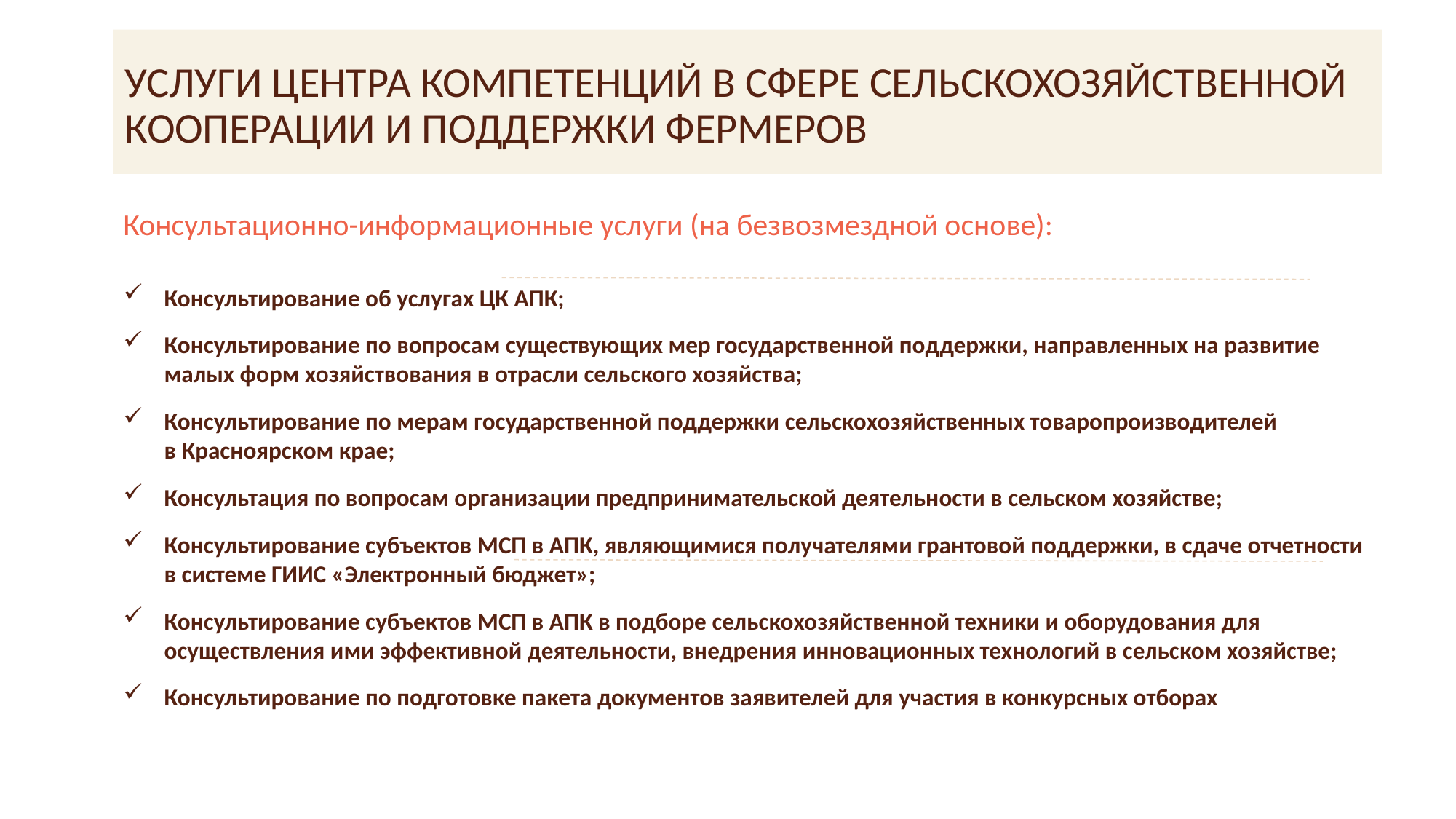

# УСЛУГИ ЦЕНТРА КОМПЕТЕНЦИЙ В СФЕРЕ СЕЛЬСКОХОЗЯЙСТВЕННОЙ КООПЕРАЦИИ И ПОДДЕРЖКИ ФЕРМЕРОВ
Консультационно-информационные услуги (на безвозмездной основе):

Консультирование об услугах ЦК АПК;
Консультирование по вопросам существующих мер государственной поддержки, направленных на развитие малых форм хозяйствования в отрасли сельского хозяйства;
Консультирование по мерам государственной поддержки сельскохозяйственных товаропроизводителей
в Красноярском крае;
Консультация по вопросам организации предпринимательской деятельности в сельском хозяйстве;
Консультирование субъектов МСП в АПК, являющимися получателями грантовой поддержки, в сдаче отчетности в системе ГИИС «Электронный бюджет»;
Консультирование субъектов МСП в АПК в подборе сельскохозяйственной техники и оборудования для осуществления ими эффективной деятельности, внедрения инновационных технологий в сельском хозяйстве;
Консультирование по подготовке пакета документов заявителей для участия в конкурсных отборах